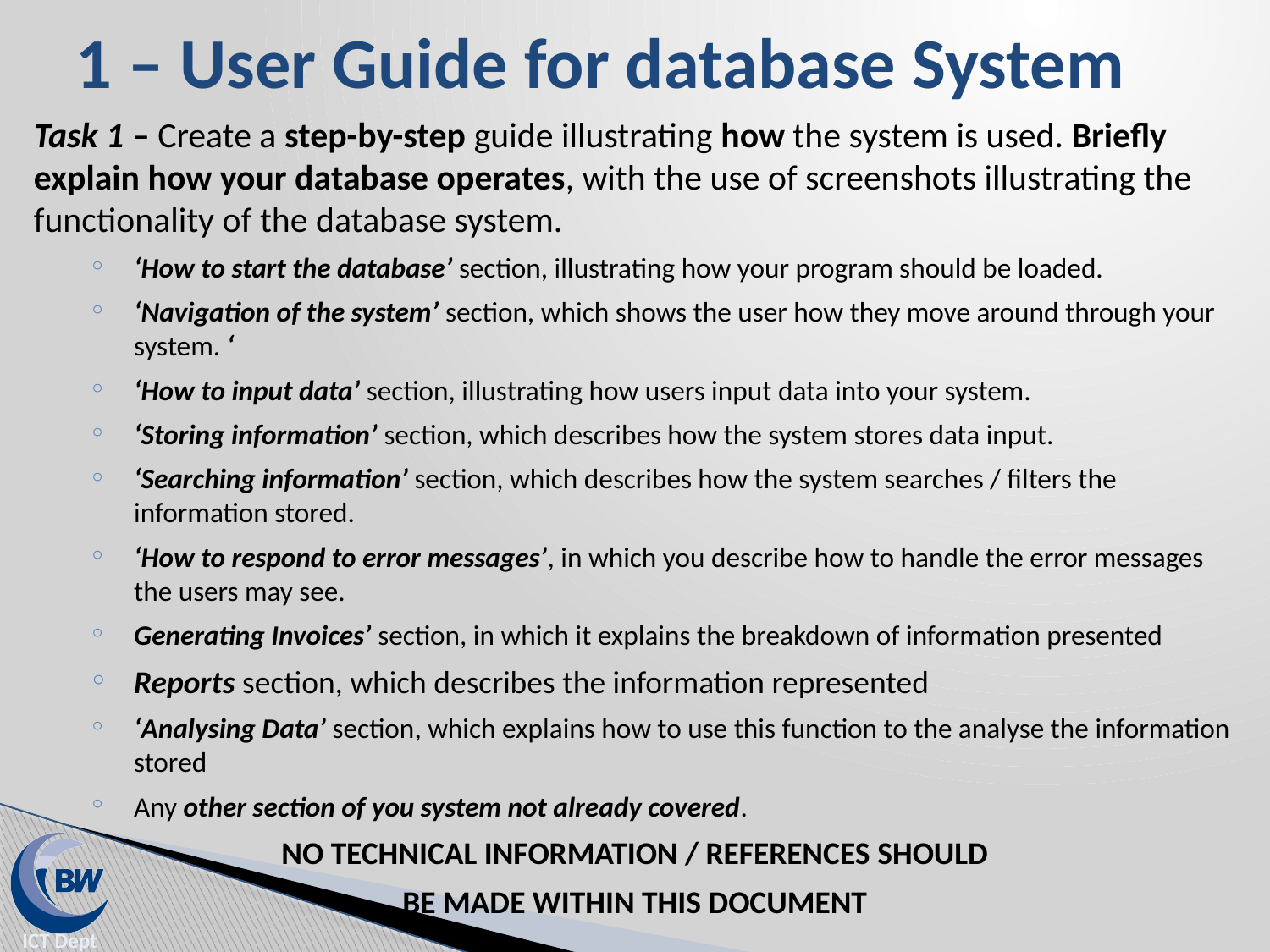

# 1 – User Guide for database System
Task 1 – Create a step-by-step guide illustrating how the system is used. Briefly explain how your database operates, with the use of screenshots illustrating the functionality of the database system.
‘How to start the database’ section, illustrating how your program should be loaded.
‘Navigation of the system’ section, which shows the user how they move around through your system. ‘
‘How to input data’ section, illustrating how users input data into your system.
‘Storing information’ section, which describes how the system stores data input.
‘Searching information’ section, which describes how the system searches / filters the information stored.
‘How to respond to error messages’, in which you describe how to handle the error messages the users may see.
Generating Invoices’ section, in which it explains the breakdown of information presented
Reports section, which describes the information represented
‘Analysing Data’ section, which explains how to use this function to the analyse the information stored
Any other section of you system not already covered.
 NO TECHNICAL INFORMATION / REFERENCES SHOULD
BE MADE WITHIN THIS DOCUMENT